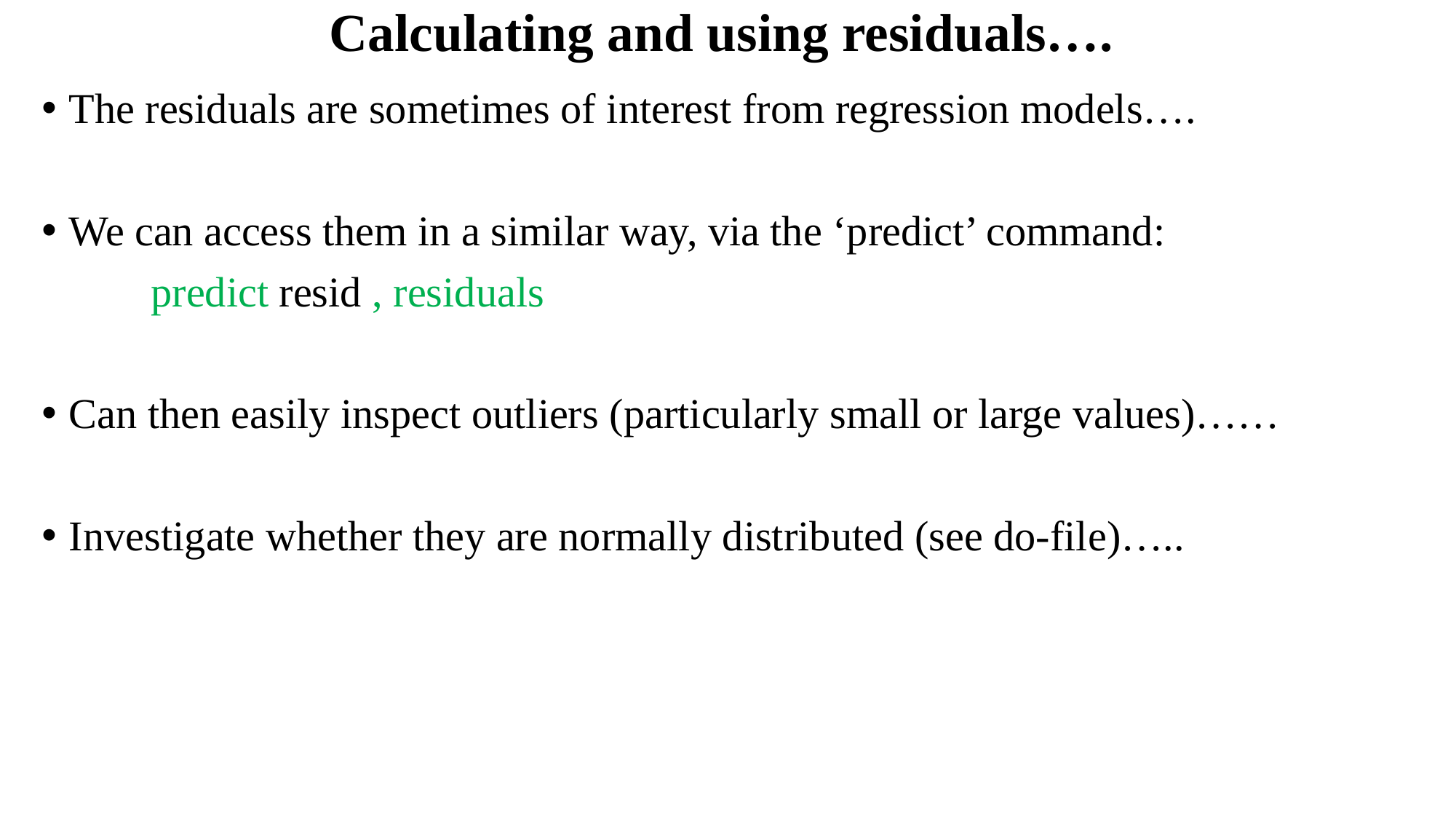

# Calculating and using residuals….
The residuals are sometimes of interest from regression models….

We can access them in a similar way, via the ‘predict’ command:
	predict resid , residuals

Can then easily inspect outliers (particularly small or large values)……

Investigate whether they are normally distributed (see do-file)…..